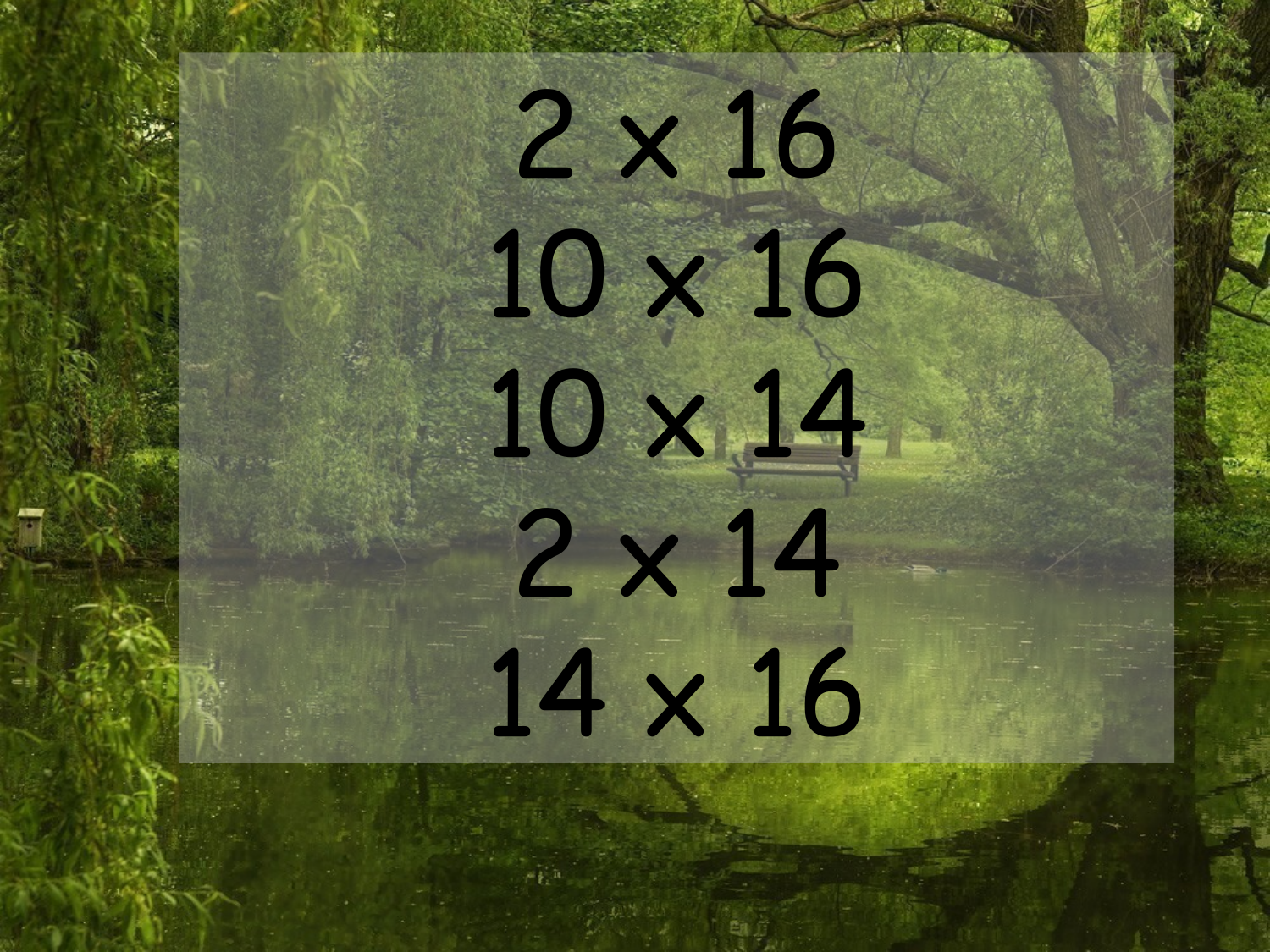

2 x 16
10 x 16
10 x 14
2 x 14
14 x 16